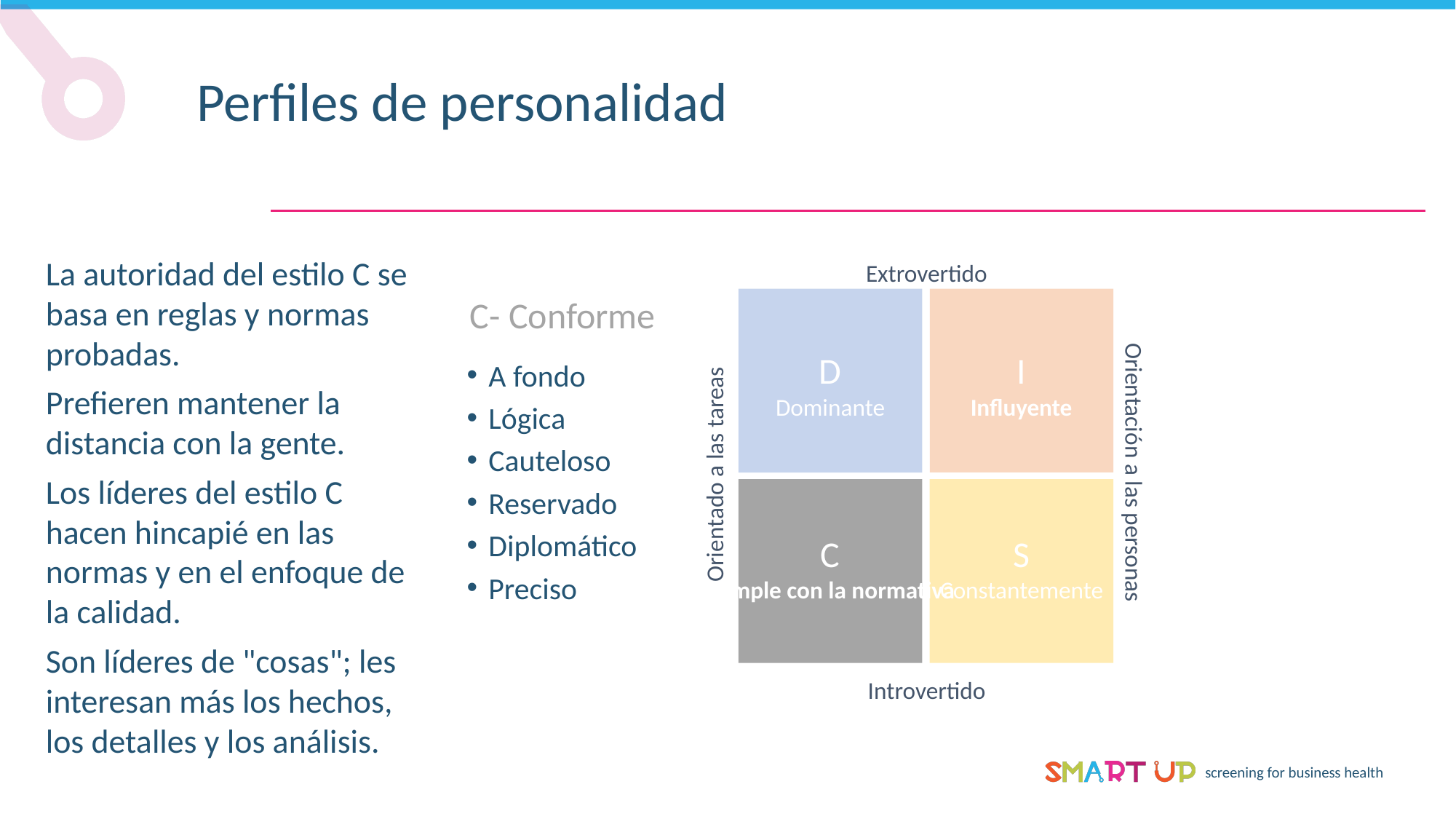

Perfiles de personalidad
La autoridad del estilo C se basa en reglas y normas probadas.
Prefieren mantener la distancia con la gente.
Los líderes del estilo C hacen hincapié en las normas y en el enfoque de la calidad.
Son líderes de "cosas"; les interesan más los hechos, los detalles y los análisis.
Extrovertido
C- Conforme

D
Dominante
I
Influyente
A fondo
Lógica
Cauteloso
Reservado
Diplomático
Preciso
Orientación a las personas
Orientado a las tareas

C
Cumple con la normativa
S
Constantemente
Introvertido